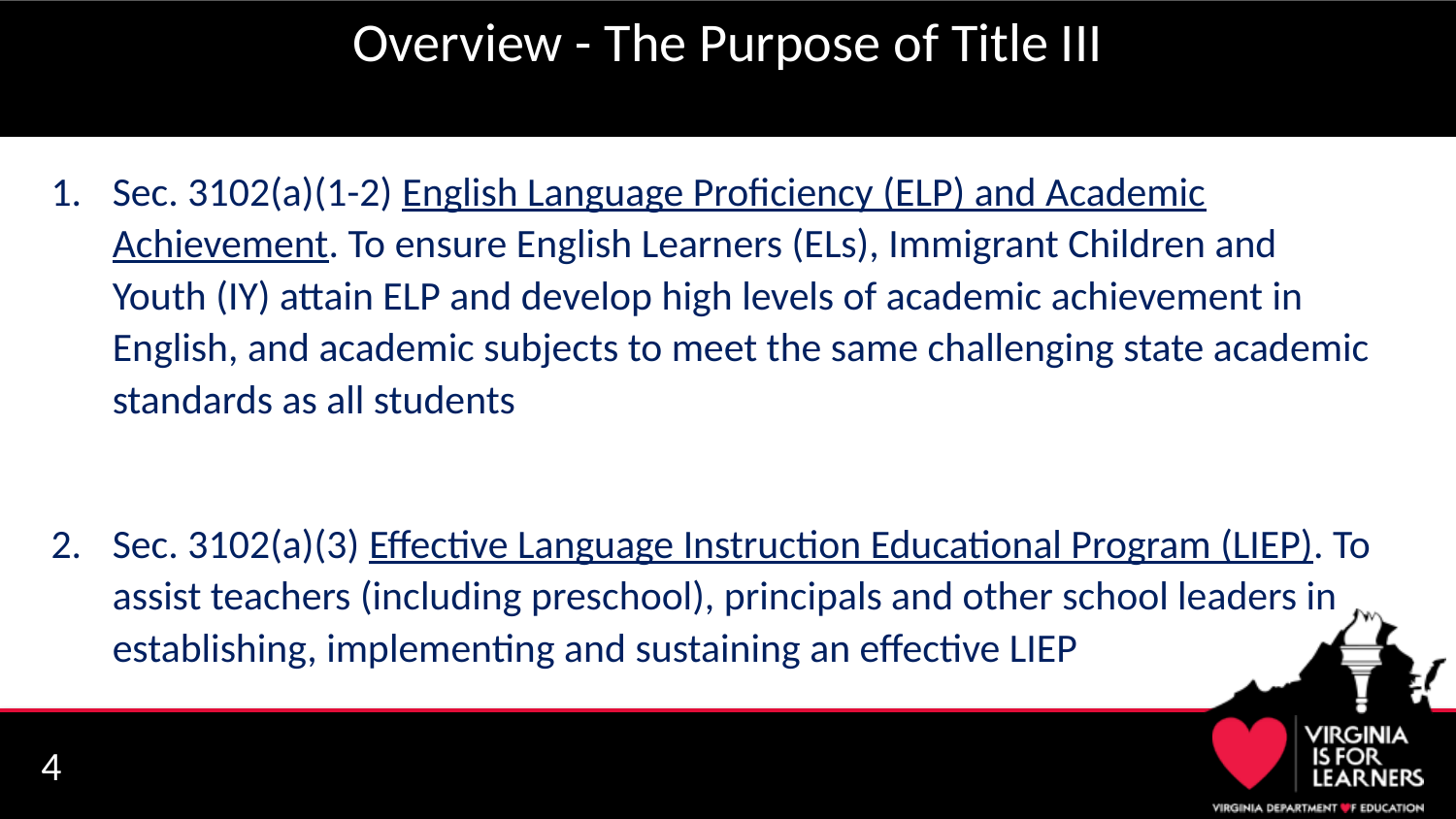

# Overview - The Purpose of Title III
Sec. 3102(a)(1-2) English Language Proficiency (ELP) and Academic Achievement. To ensure English Learners (ELs), Immigrant Children and Youth (IY) attain ELP and develop high levels of academic achievement in English, and academic subjects to meet the same challenging state academic standards as all students

Sec. 3102(a)(3) Effective Language Instruction Educational Program (LIEP). To assist teachers (including preschool), principals and other school leaders in establishing, implementing and sustaining an effective LIEP